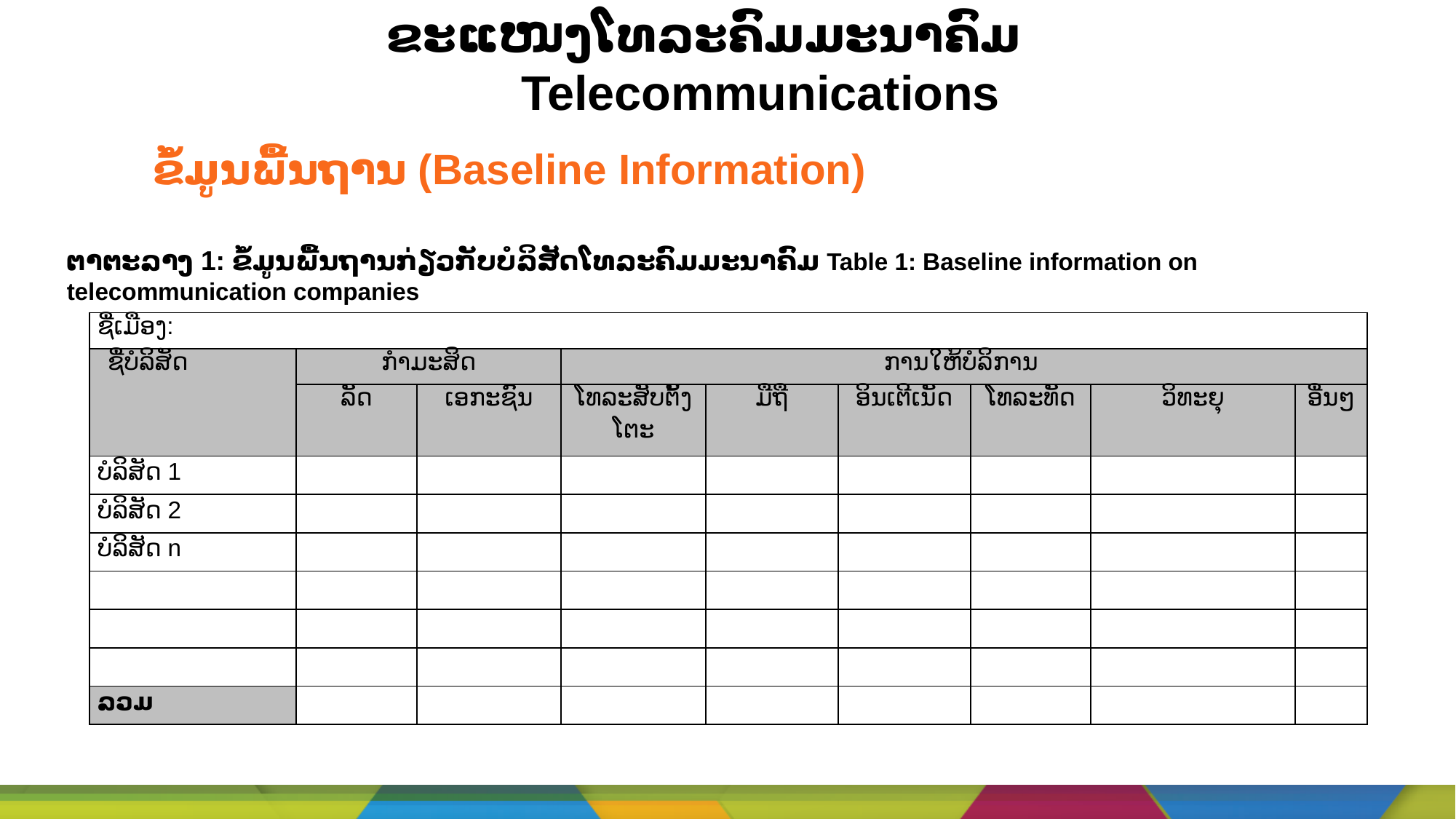

# ຂະແໜງໂທລະຄົມມະນາຄົມ          Telecommunications
ຂໍ້ມູນພື້ນຖານ (Baseline Information)
ຕາຕະລາງ 1: ຂໍ້ມູນພື້ນຖານກ່ຽວກັບບໍລິສັດໂທລະຄົມມະນາຄົມ Table 1: Baseline information on telecommunication companies
| ຊື່ເມືອງ: |  |  |  |  |  |  |  |  |
| --- | --- | --- | --- | --- | --- | --- | --- | --- |
| ຊື່ບໍລິສັດ | ກຳມະສິດ |  | ການໃຫ້ບໍລິການ |  |  |  |  |  |
|  | ລັດ | ເອກະຊົນ | ໂທລະສັບຕັ້ງໂຕະ | ມືຖື | ອິນເຕີເນັດ | ໂທລະທັດ | ວິທະຍຸ | ອື່ນໆ |
| ບໍລິສັດ 1 |  |  |  |  |  |  |  |  |
| ບໍລິສັດ 2 |  |  |  |  |  |  |  |  |
| ບໍລິສັດ n |  |  |  |  |  |  |  |  |
|  |  |  |  |  |  |  |  |  |
|  |  |  |  |  |  |  |  |  |
|  |  |  |  |  |  |  |  |  |
| ລວມ |  |  |  |  |  |  |  |  |